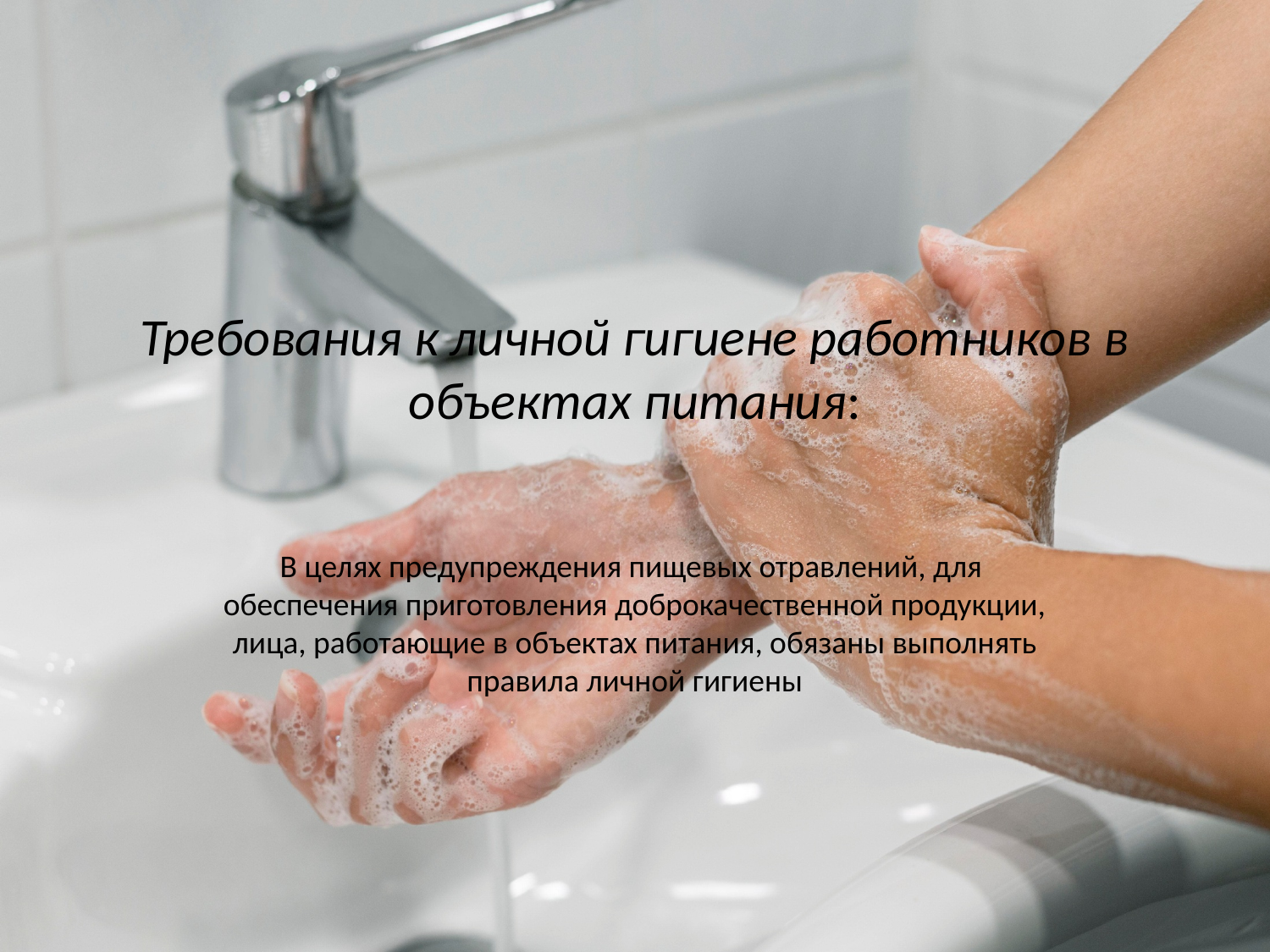

# Требования к личной гигиене работников в объектах питания:
В целях предупреждения пищевых отравлений, для  обеспечения приготовления доброкачественной продукции, лица, работающие в объектах питания, обязаны выполнять правила личной гигиены